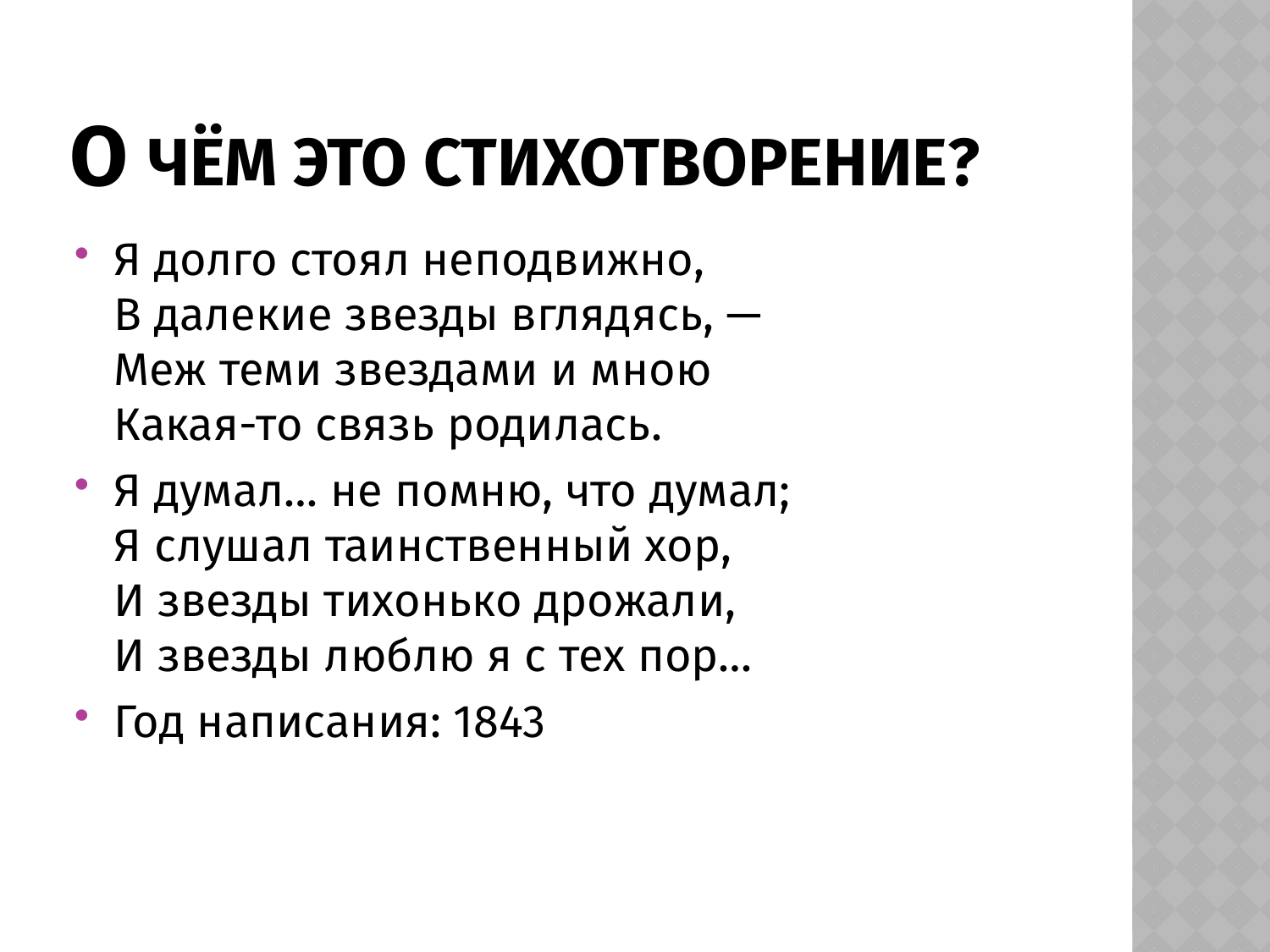

# О чём это стихотворение?
Я долго стоял неподвижно,
В далекие звезды вглядясь, —
Меж теми звездами и мною
Какая-то связь родилась.
Я думал… не помню, что думал;
Я слушал таинственный хор,
И звезды тихонько дрожали,
И звезды люблю я с тех пор…
Год написания: 1843